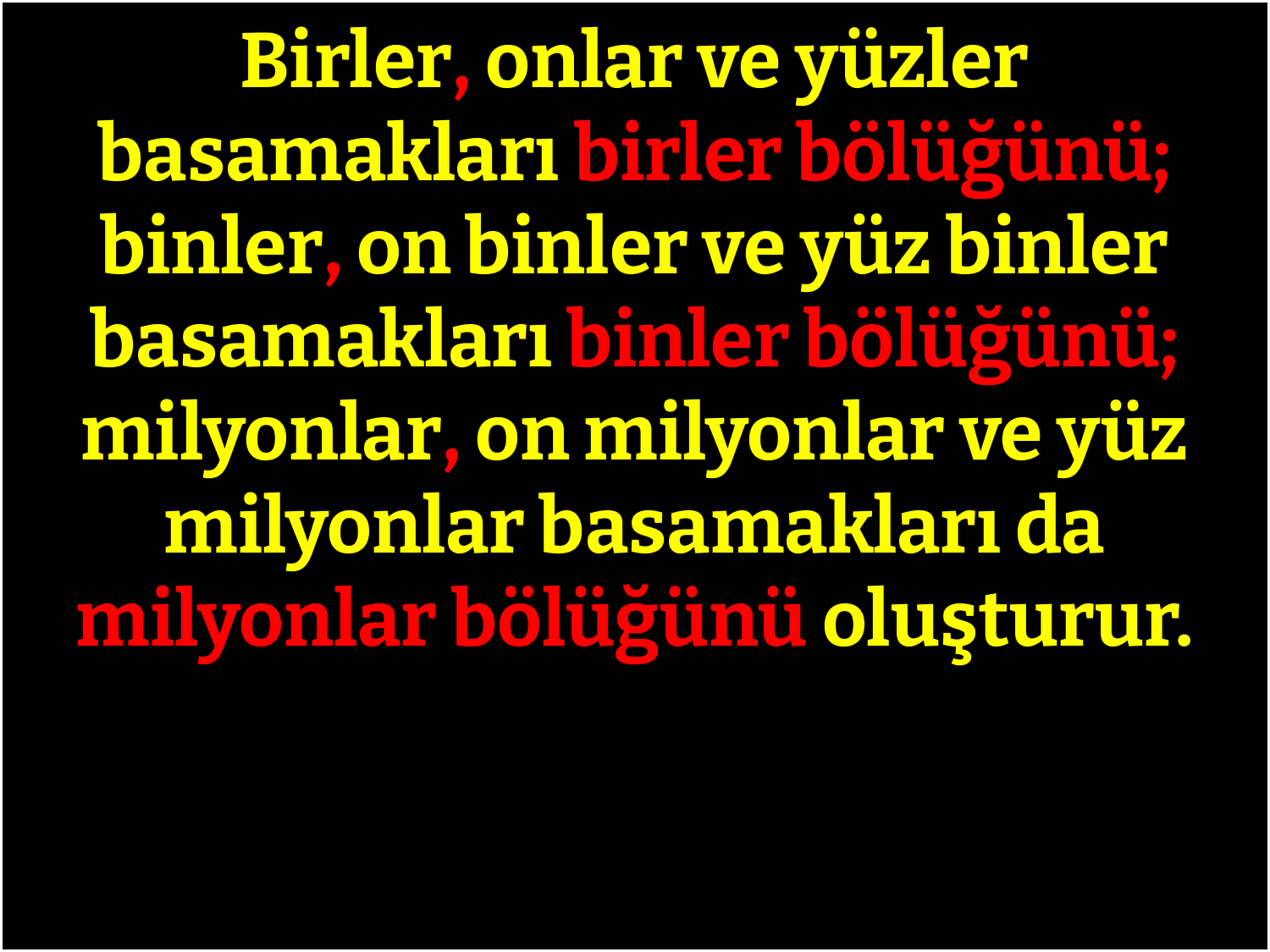

Birler, onlar ve yüzler basamakları birler bölüğünü; binler, on binler ve yüz binler basamakları binler bölüğünü; milyonlar, on milyonlar ve yüz milyonlar basamakları da milyonlar bölüğünü oluşturur.
#